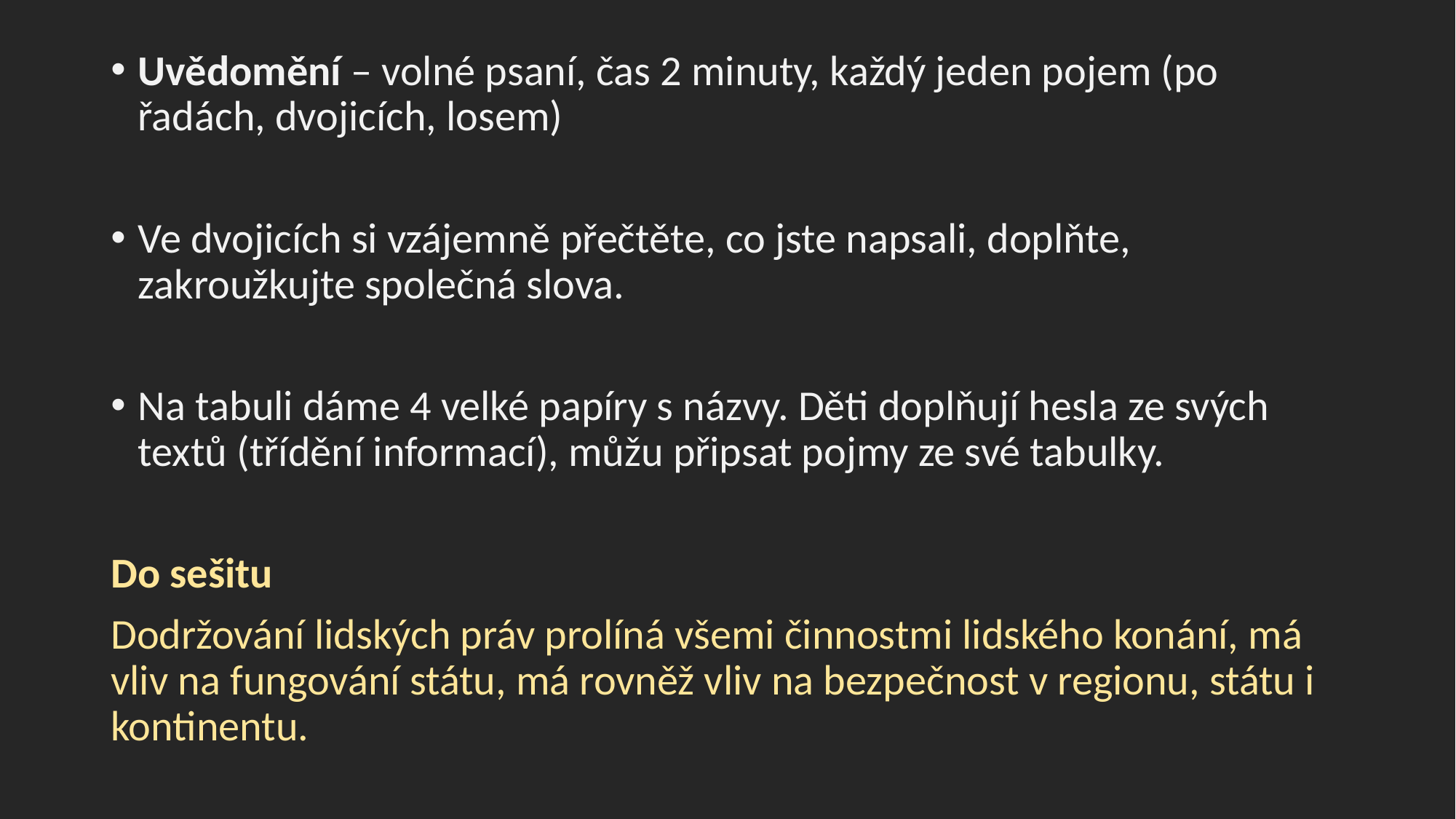

Uvědomění – volné psaní, čas 2 minuty, každý jeden pojem (po řadách, dvojicích, losem)

Ve dvojicích si vzájemně přečtěte, co jste napsali, doplňte, zakroužkujte společná slova.

Na tabuli dáme 4 velké papíry s názvy. Děti doplňují hesla ze svých textů (třídění informací), můžu připsat pojmy ze své tabulky.

Do sešitu
Dodržování lidských práv prolíná všemi činnostmi lidského konání, má vliv na fungování státu, má rovněž vliv na bezpečnost v regionu, státu i kontinentu.